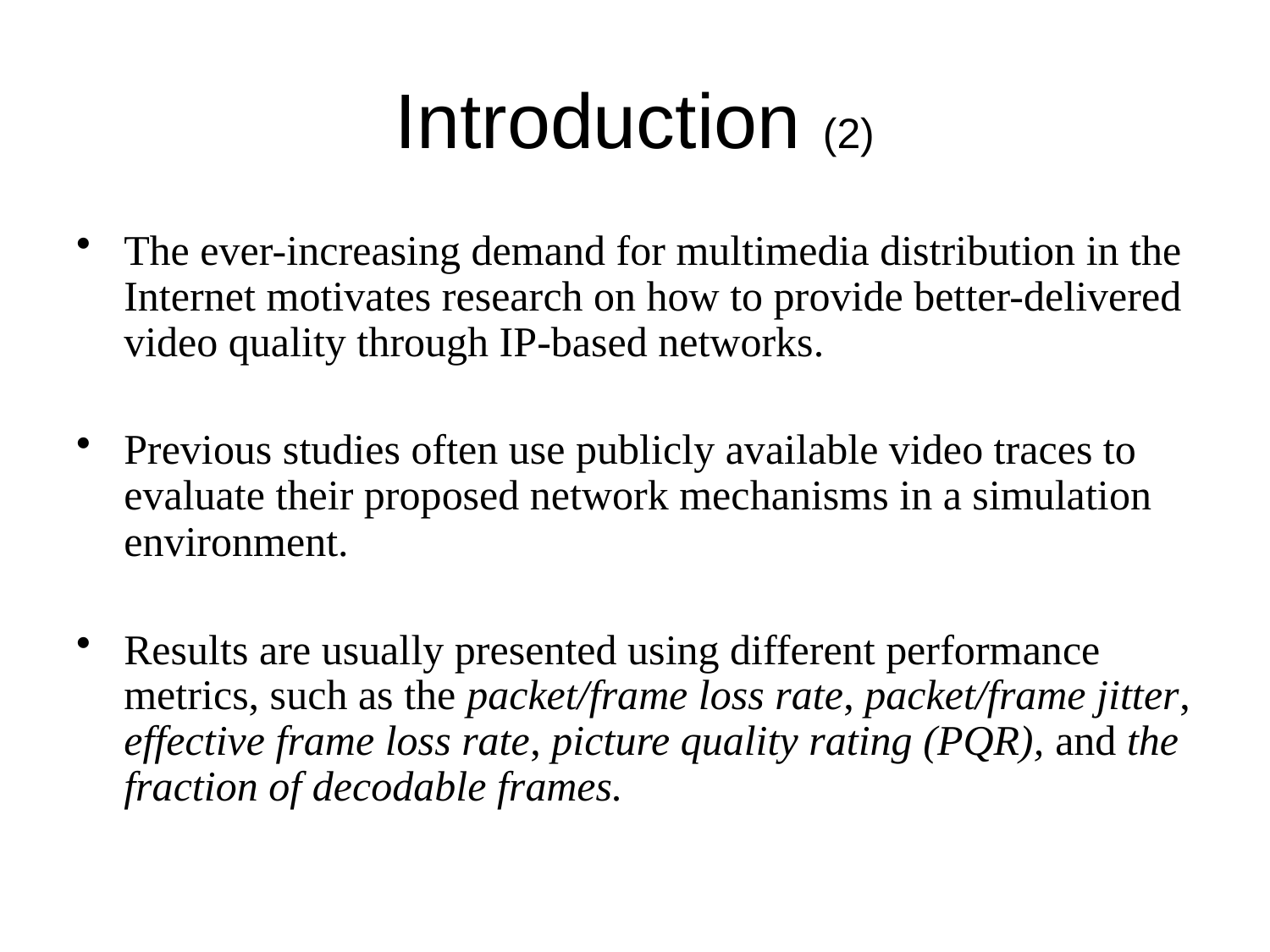

# Introduction (2)
The ever-increasing demand for multimedia distribution in the Internet motivates research on how to provide better-delivered video quality through IP-based networks.

Previous studies often use publicly available video traces to evaluate their proposed network mechanisms in a simulation environment.

Results are usually presented using different performance metrics, such as the packet/frame loss rate, packet/frame jitter, effective frame loss rate, picture quality rating (PQR), and the fraction of decodable frames.